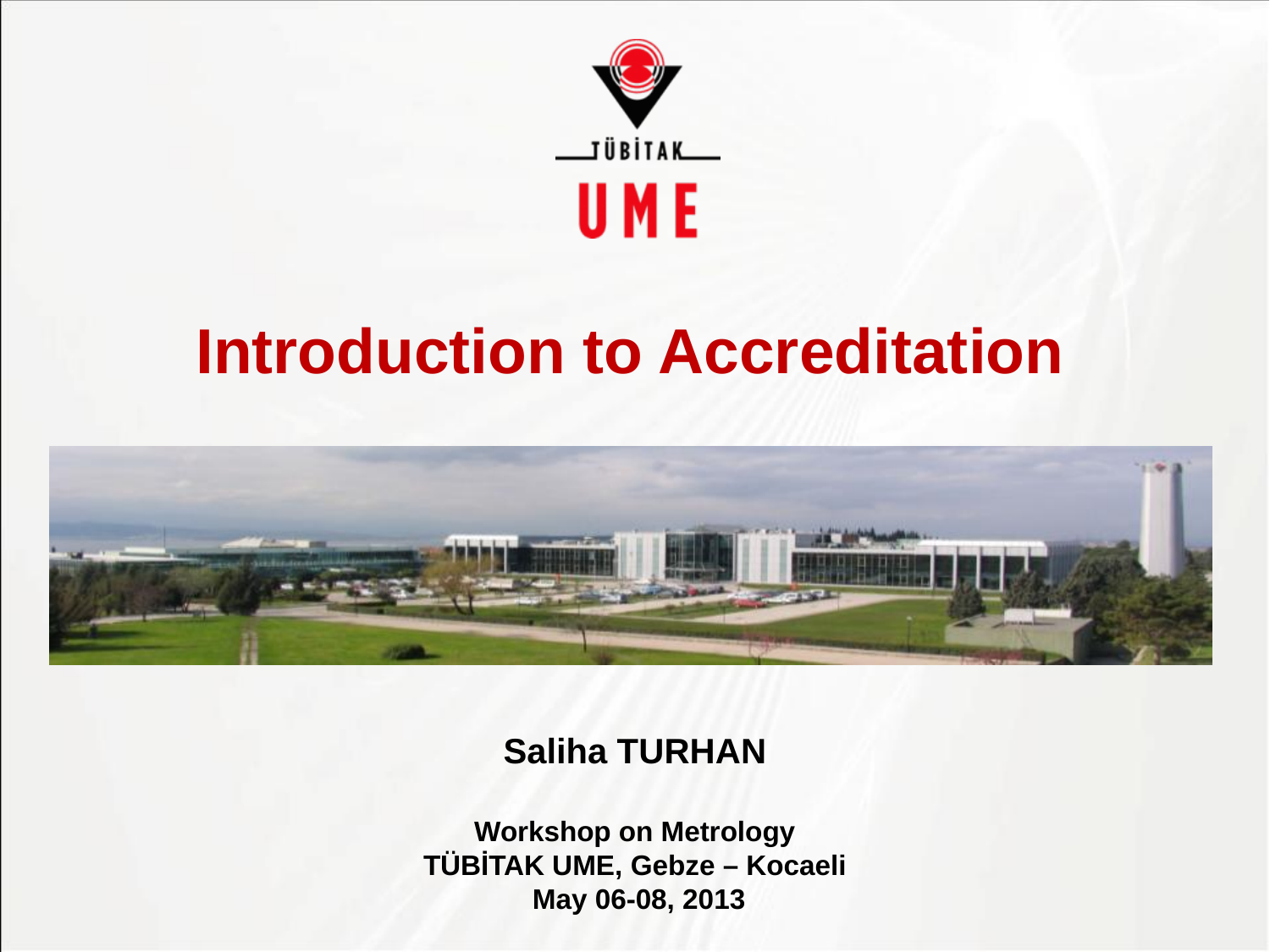

# Introduction to Accreditation
Saliha TURHAN

Workshop on Metrology
TÜBİTAK UME, Gebze – Kocaeli
 May 06-08, 2013